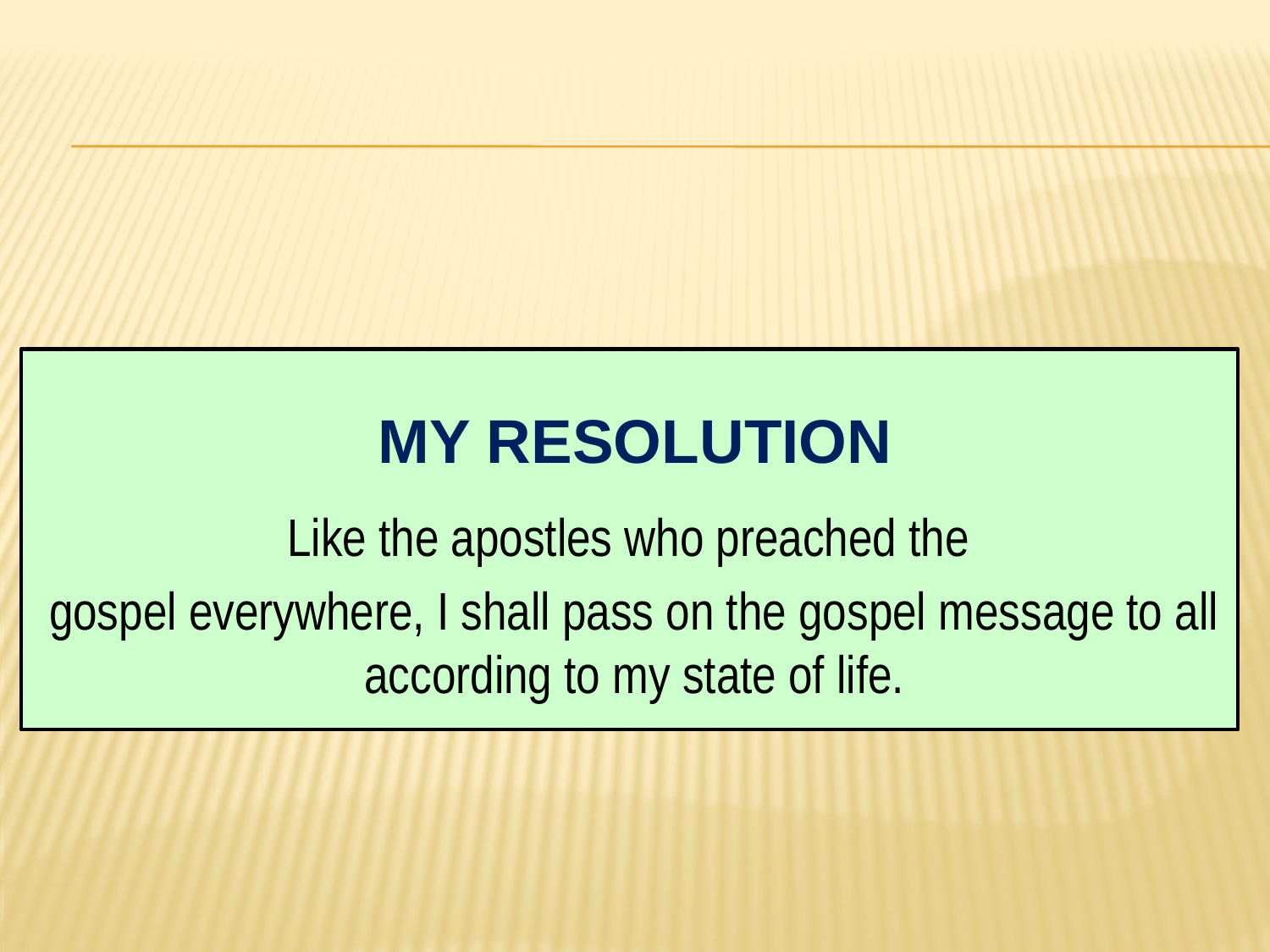

# My Resolution
Like the apostles who preached the
gospel everywhere, I shall pass on the gospel message to all according to my state of life.